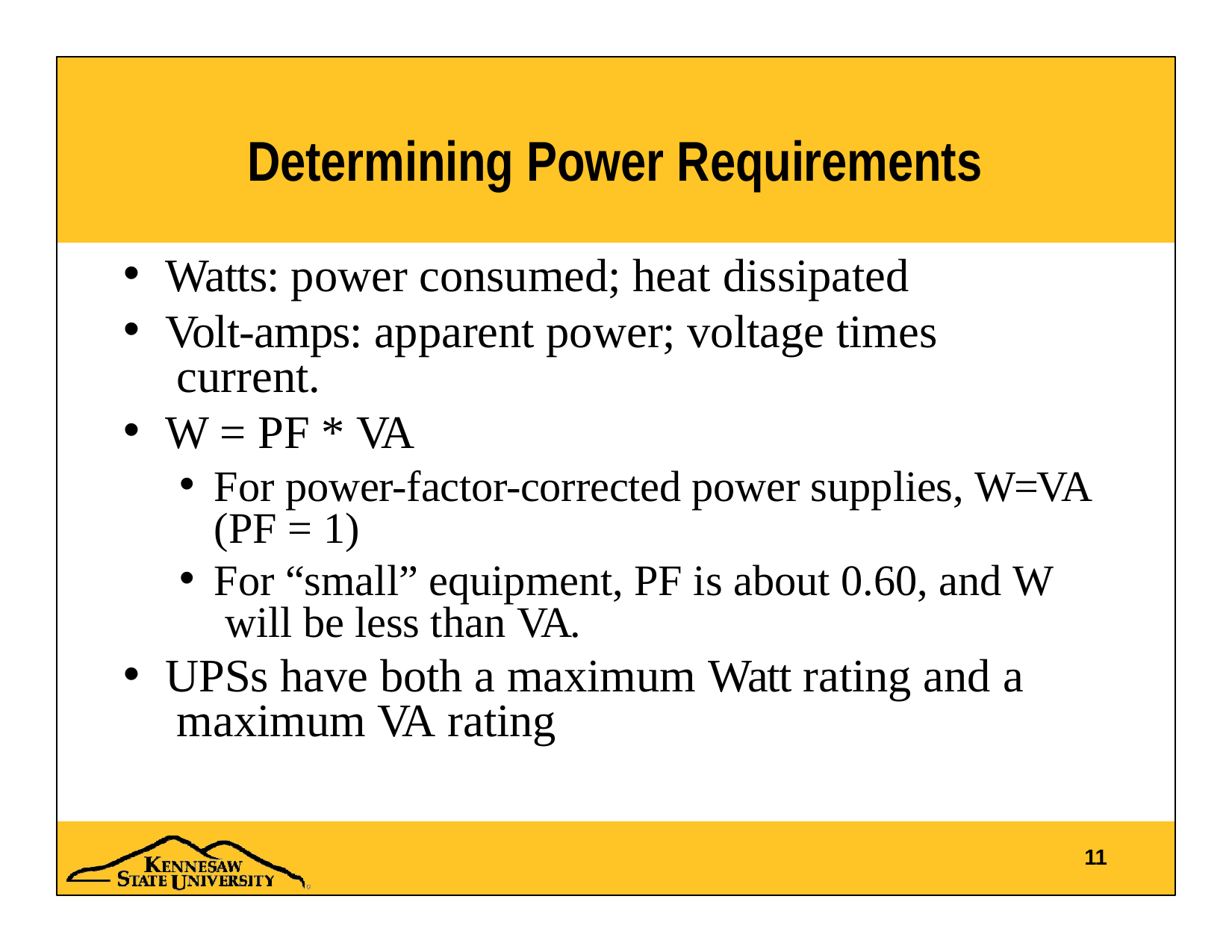

# Determining Power Requirements
Watts: power consumed; heat dissipated
Volt-amps: apparent power; voltage times  current.
W = PF * VA
For power-factor-corrected power supplies, W=VA  (PF = 1)
For “small” equipment, PF is about 0.60, and W  will be less than VA.
UPSs have both a maximum Watt rating and a  maximum VA rating

11